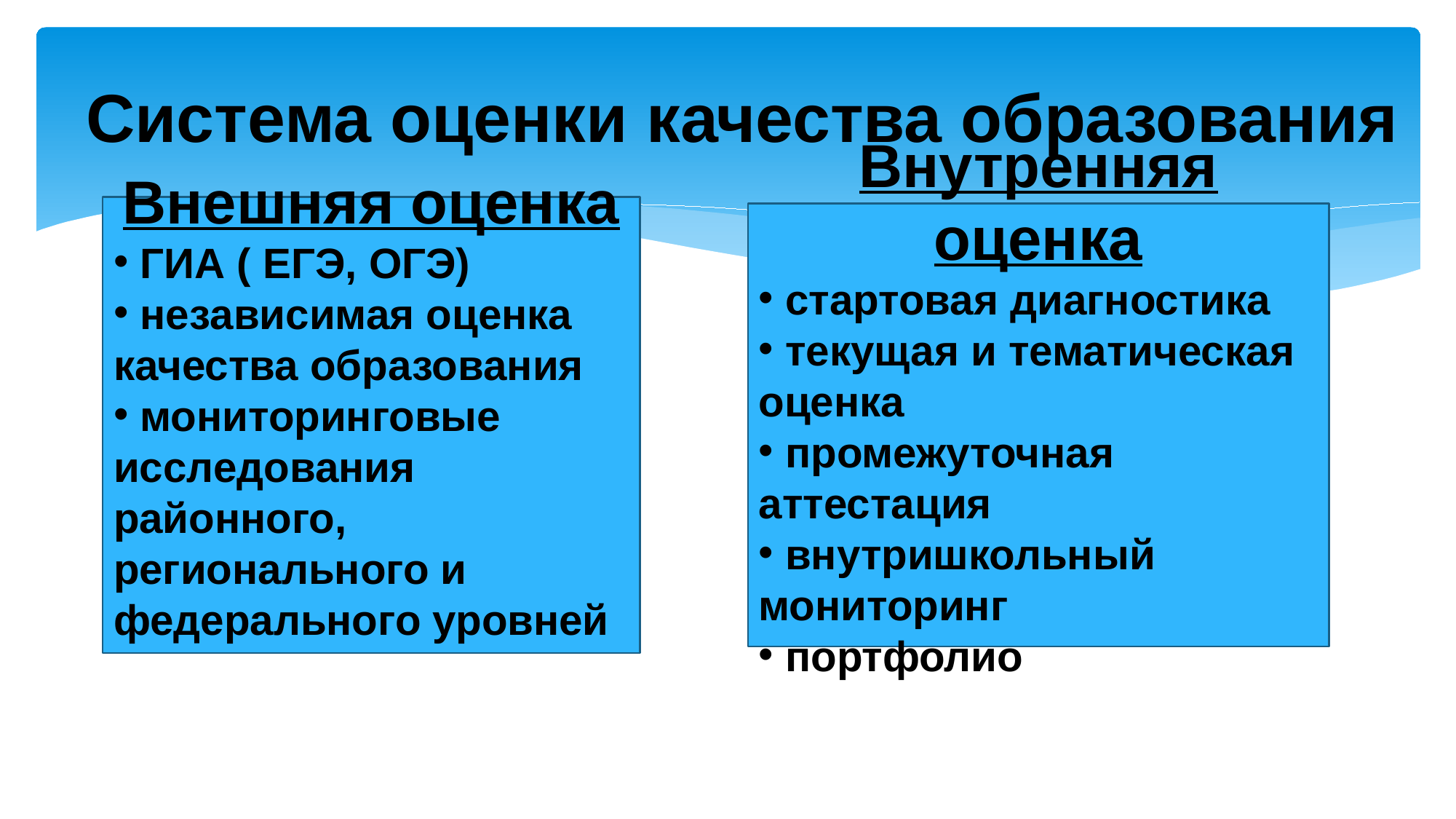

# Система оценки качества образования
Внешняя оценка
 ГИА ( ЕГЭ, ОГЭ)
 независимая оценка качества образования
 мониторинговые исследования районного, регионального и федерального уровней

Внутренняя оценка
 стартовая диагностика
 текущая и тематическая оценка
 промежуточная аттестация
 внутришкольный мониторинг
 портфолио